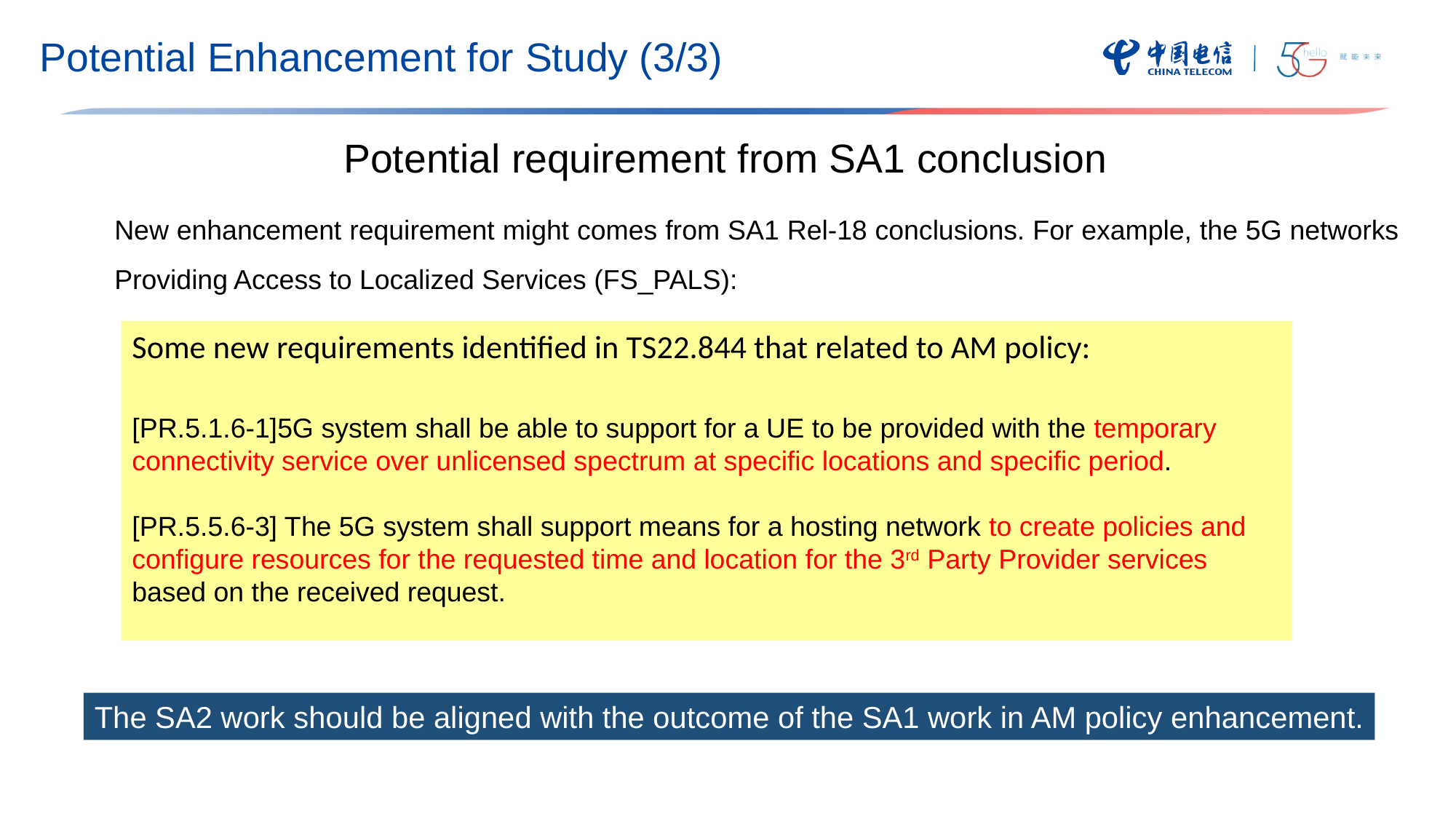

Potential Enhancement for Study (3/3)
Potential requirement from SA1 conclusion
New enhancement requirement might comes from SA1 Rel-18 conclusions. For example, the 5G networks Providing Access to Localized Services (FS_PALS):

Some new requirements identified in TS22.844 that related to AM policy:

[PR.5.1.6-1]5G system shall be able to support for a UE to be provided with the temporary connectivity service over unlicensed spectrum at specific locations and specific period.

[PR.5.5.6-3] The 5G system shall support means for a hosting network to create policies and configure resources for the requested time and location for the 3rd Party Provider services based on the received request.

The SA2 work should be aligned with the outcome of the SA1 work in AM policy enhancement.